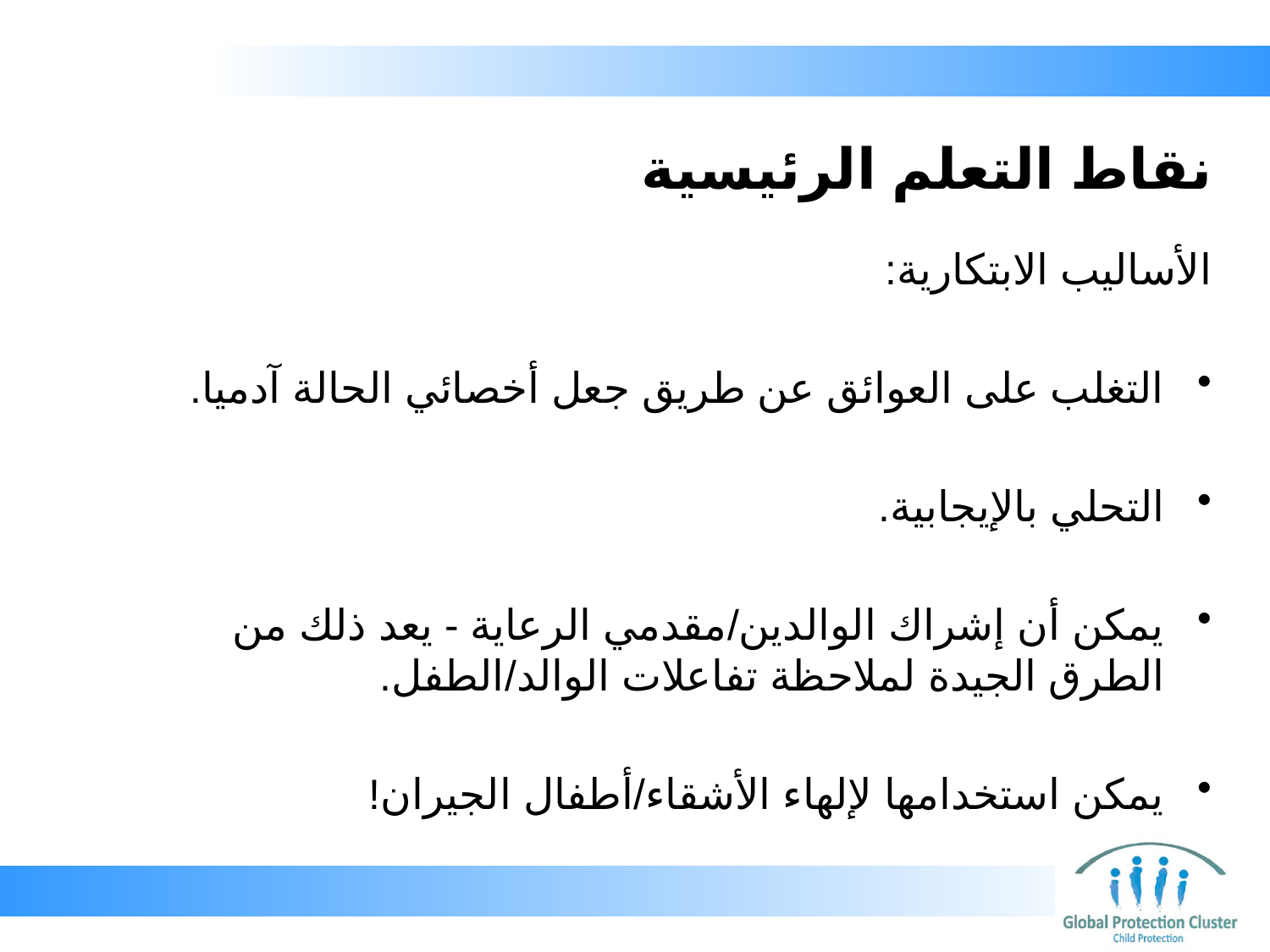

# نقاط التعلم الرئيسية
الأساليب الابتكارية:

التغلب على العوائق عن طريق جعل أخصائي الحالة آدميا.

التحلي بالإيجابية.

يمكن أن إشراك الوالدين/مقدمي الرعاية - يعد ذلك من الطرق الجيدة لملاحظة تفاعلات الوالد/الطفل.

يمكن استخدامها لإلهاء الأشقاء/أطفال الجيران!